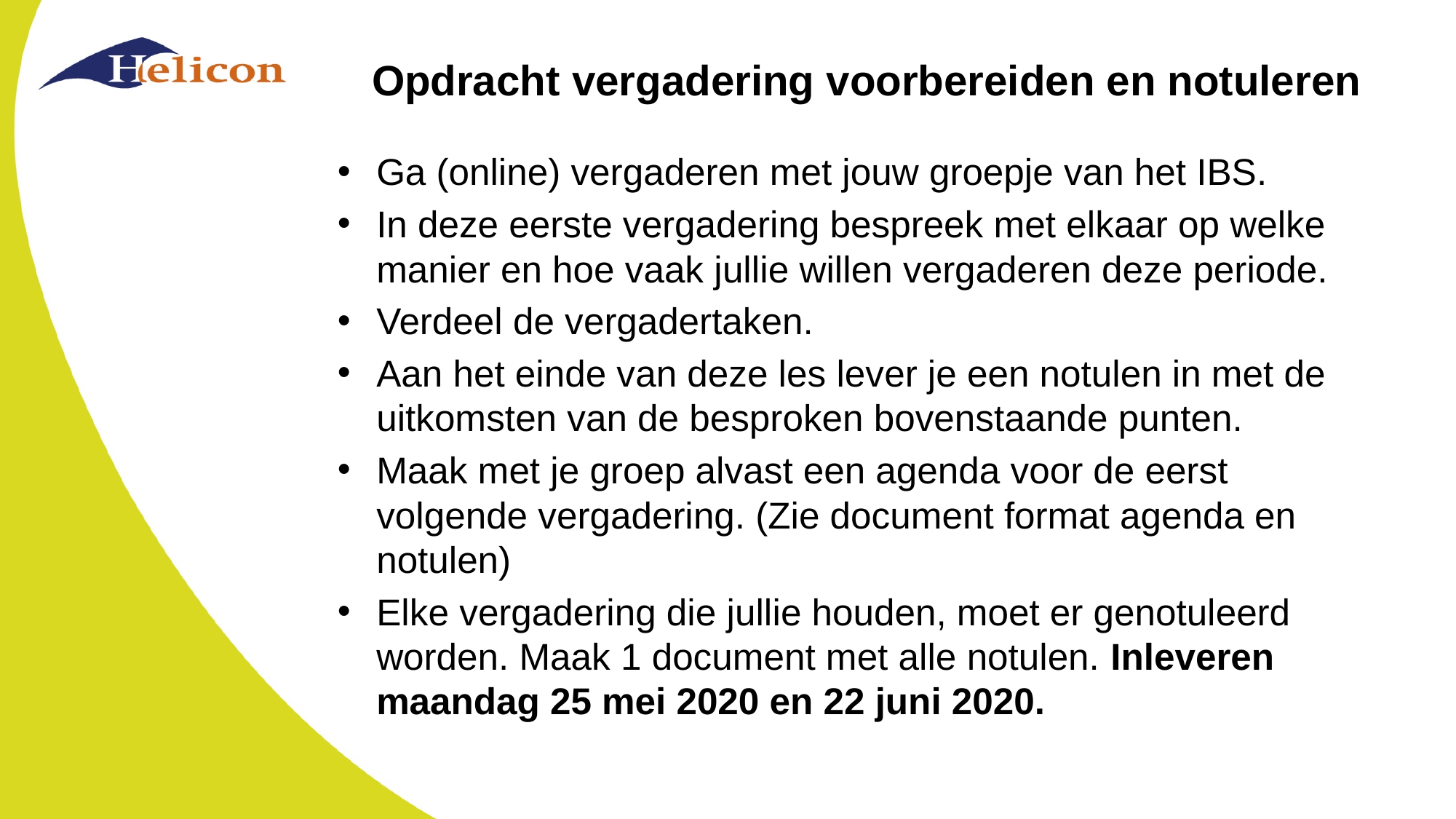

# Opdracht vergadering voorbereiden en notuleren
Ga (online) vergaderen met jouw groepje van het IBS.
In deze eerste vergadering bespreek met elkaar op welke manier en hoe vaak jullie willen vergaderen deze periode.
Verdeel de vergadertaken.
Aan het einde van deze les lever je een notulen in met de uitkomsten van de besproken bovenstaande punten.
Maak met je groep alvast een agenda voor de eerst volgende vergadering. (Zie document format agenda en notulen)
Elke vergadering die jullie houden, moet er genotuleerd worden. Maak 1 document met alle notulen. Inleveren maandag 25 mei 2020 en 22 juni 2020.